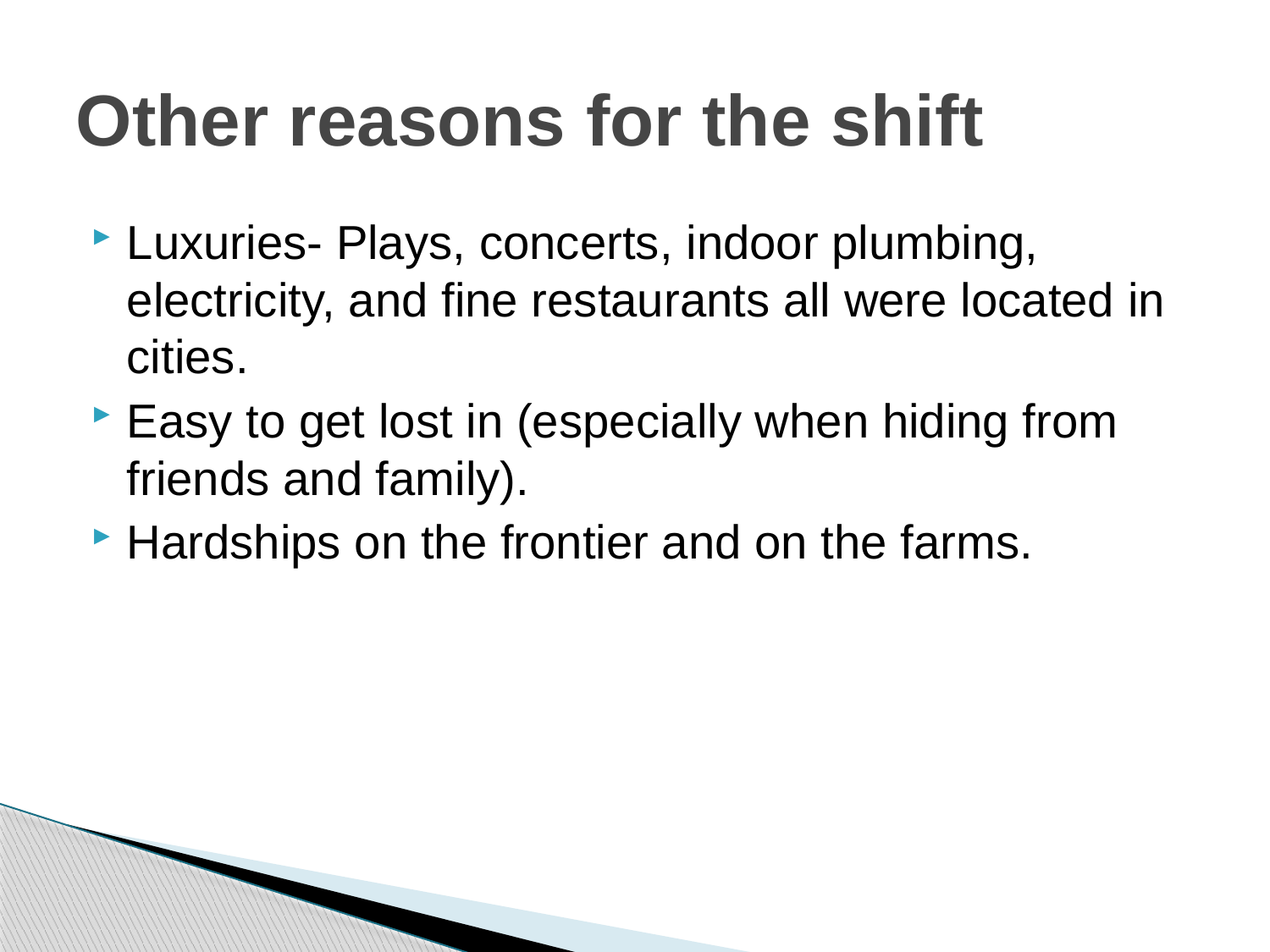

# Other reasons for the shift
Luxuries- Plays, concerts, indoor plumbing, electricity, and fine restaurants all were located in cities.
Easy to get lost in (especially when hiding from friends and family).
Hardships on the frontier and on the farms.